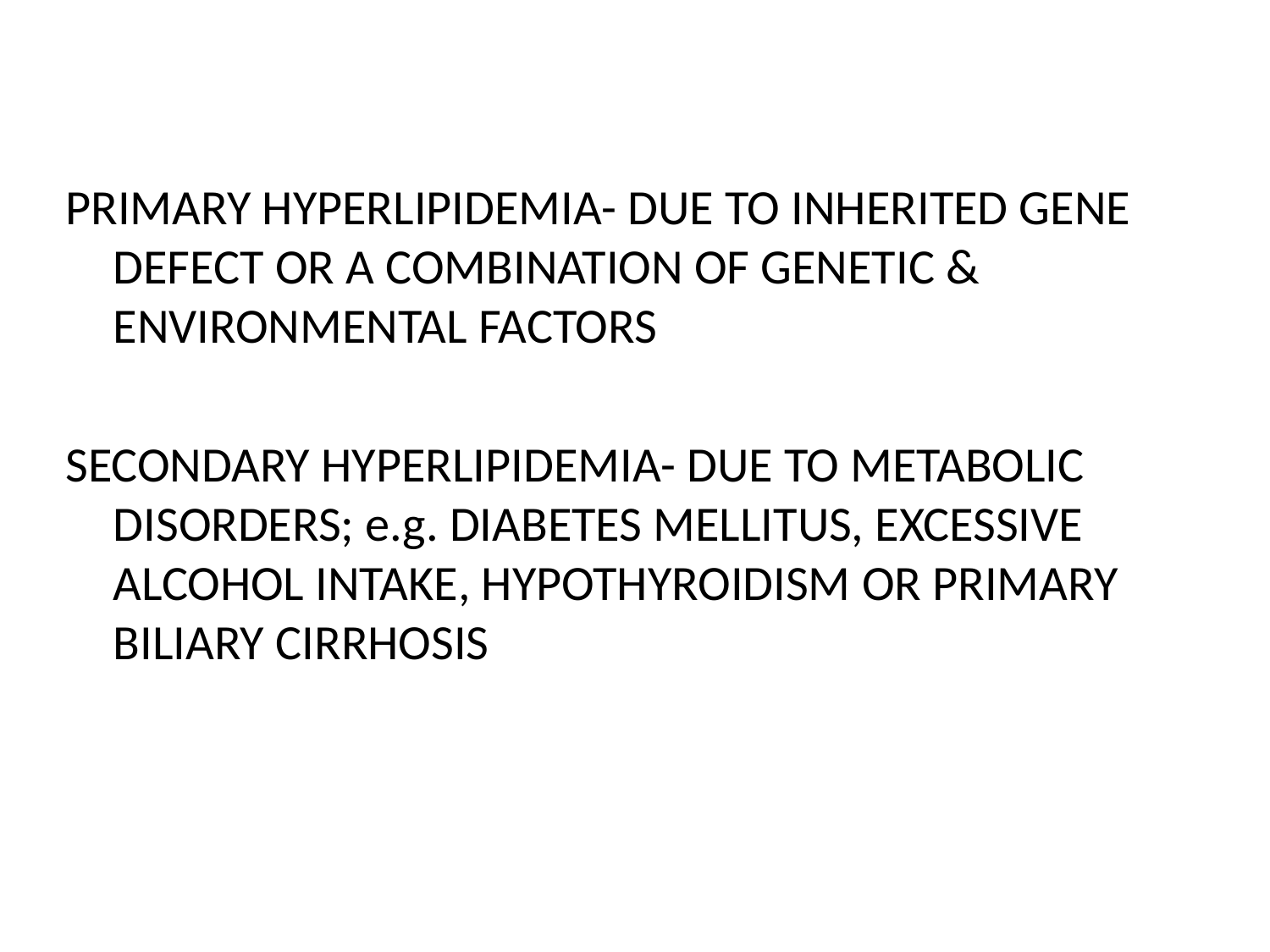

PRIMARY HYPERLIPIDEMIA- DUE TO INHERITED GENE DEFECT OR A COMBINATION OF GENETIC & ENVIRONMENTAL FACTORS

SECONDARY HYPERLIPIDEMIA- DUE TO METABOLIC DISORDERS; e.g. DIABETES MELLITUS, EXCESSIVE ALCOHOL INTAKE, HYPOTHYROIDISM OR PRIMARY BILIARY CIRRHOSIS